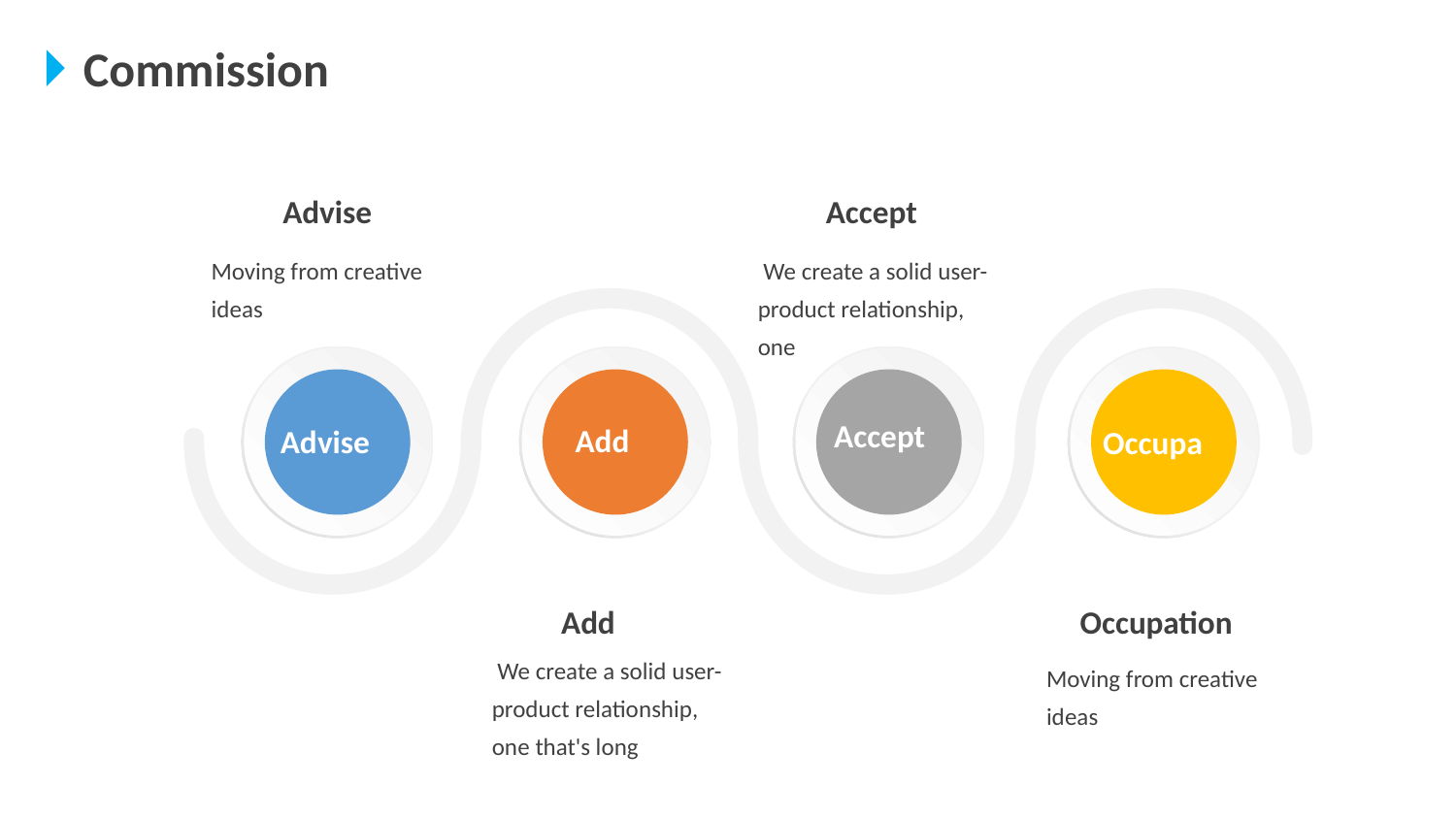

Commission

Advise
Moving from creative ideas
Accept
 We create a solid user-product relationship, one

Advise

Add

Accept

Occupa
Add
 We create a solid user-product relationship, one that's long
Occupation
Moving from creative ideas